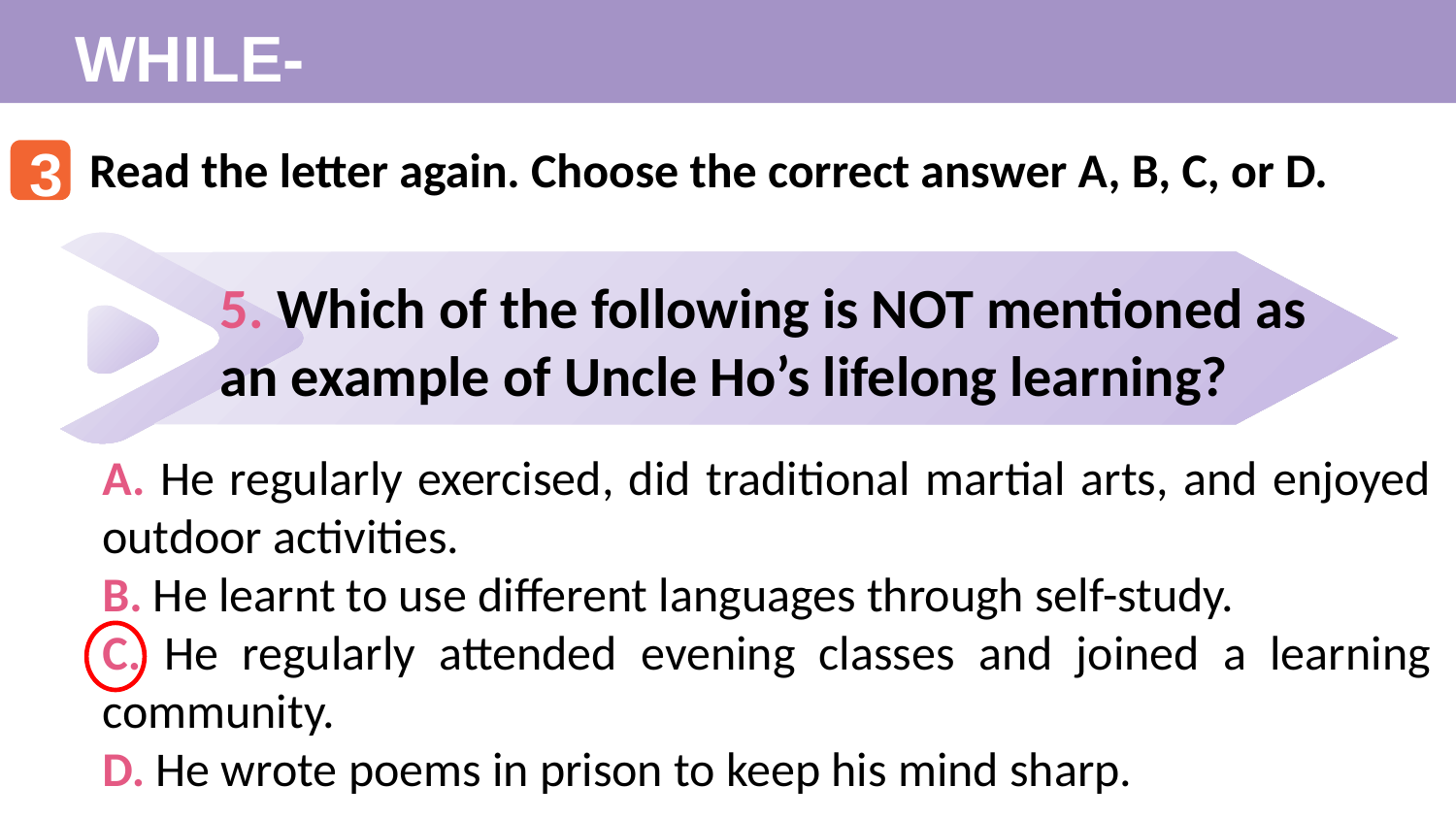

WHILE-READING
3
Read the letter again. Choose the correct answer A, B, C, or D.

5. Which of the following is NOT mentioned as an example of Uncle Ho’s lifelong learning?
A. He regularly exercised, did traditional martial arts, and enjoyed outdoor activities.
B. He learnt to use different languages through self-study.
C. He regularly attended evening classes and joined a learning community.
D. He wrote poems in prison to keep his mind sharp.